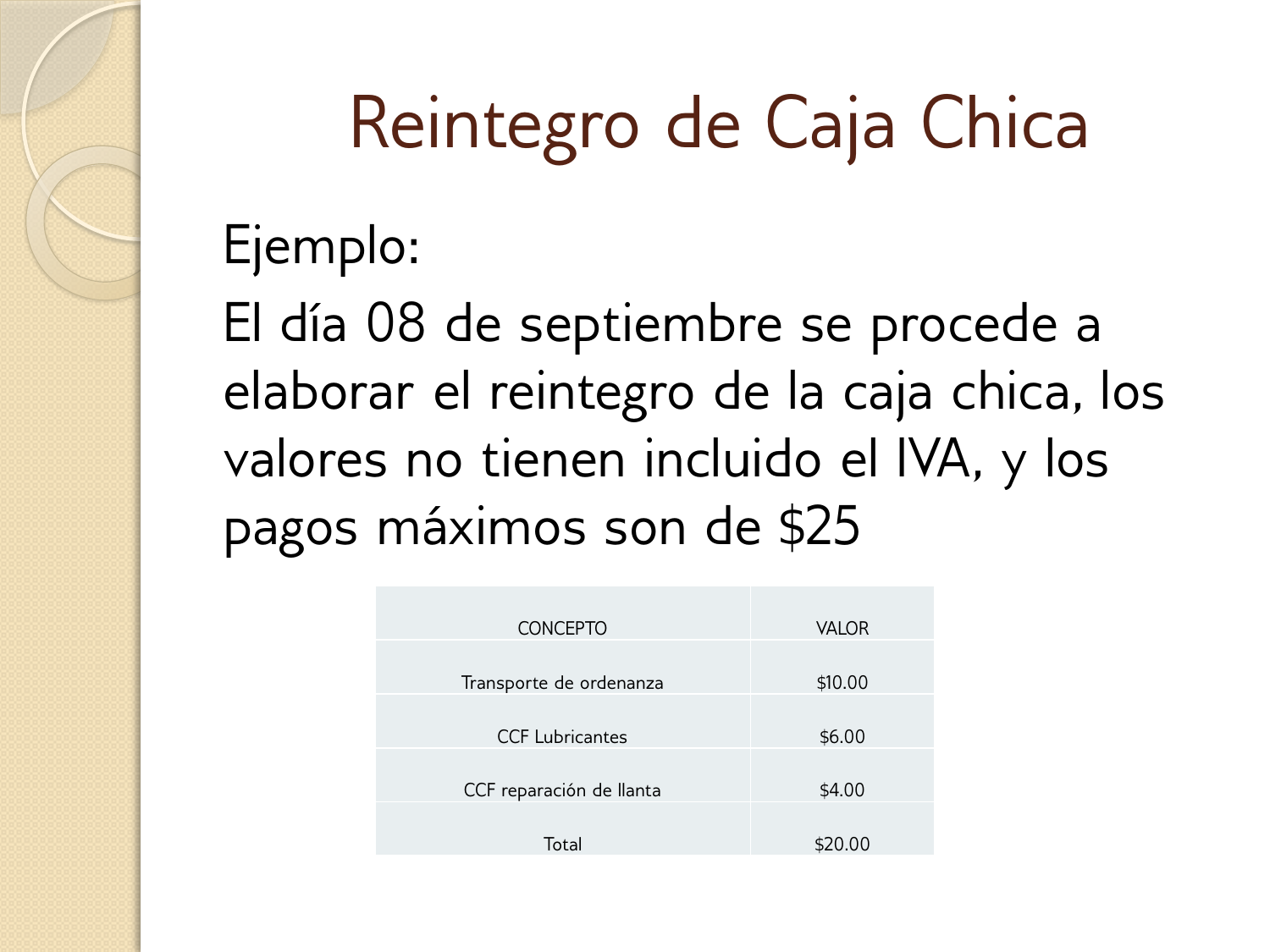

# Reintegro de Caja Chica
Ejemplo:
El día 08 de septiembre se procede a elaborar el reintegro de la caja chica, los valores no tienen incluido el IVA, y los pagos máximos son de $25
| CONCEPTO | VALOR |
| --- | --- |
| Transporte de ordenanza | $10.00 |
| CCF Lubricantes | $6.00 |
| CCF reparación de llanta | $4.00 |
| Total | $20.00 |